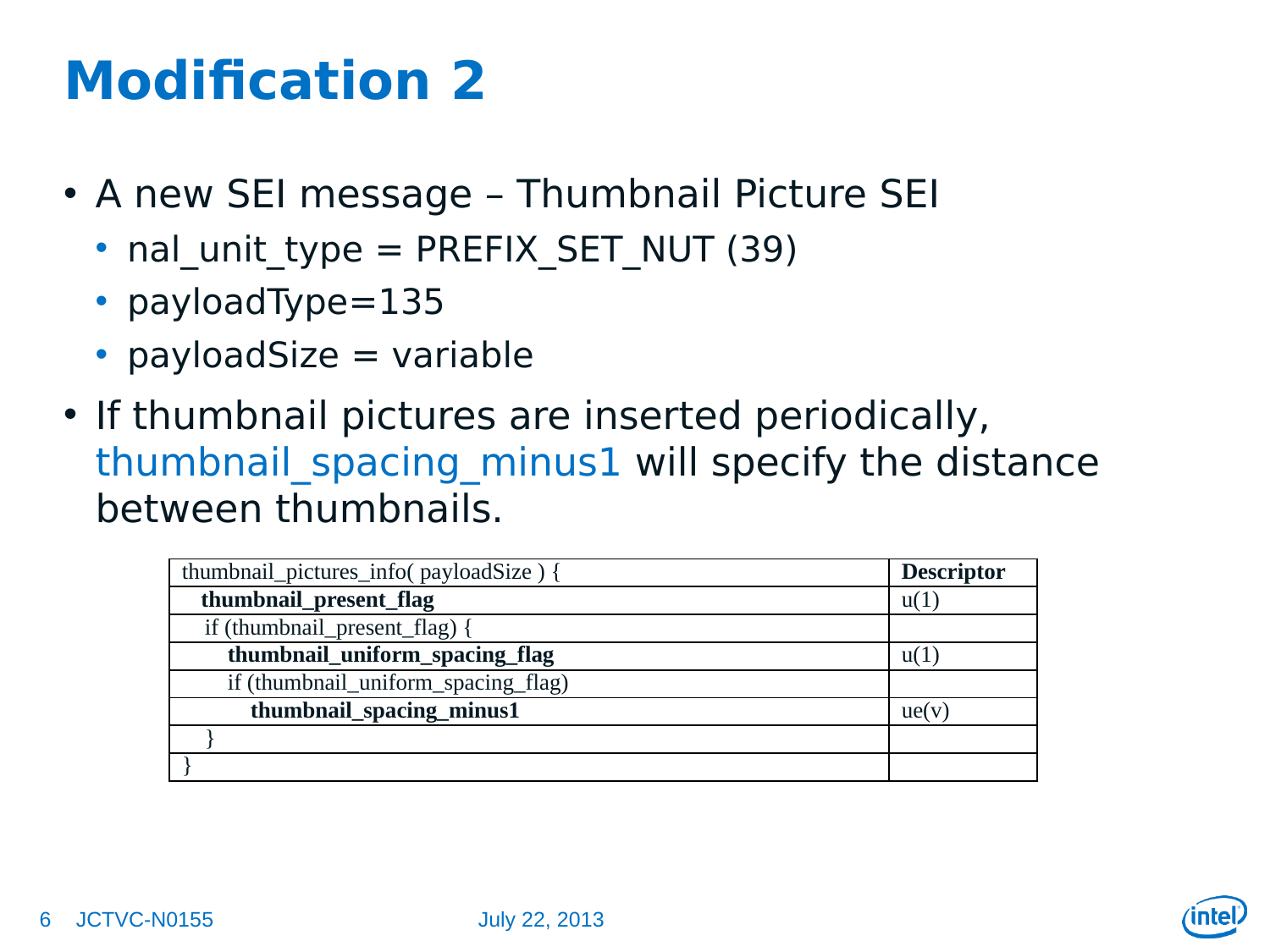

# Modification 2
A new SEI message – Thumbnail Picture SEI
nal_unit_type = PREFIX_SET_NUT (39)
payloadType=135
payloadSize = variable
If thumbnail pictures are inserted periodically, thumbnail_spacing_minus1 will specify the distance between thumbnails.
| thumbnail\_pictures\_info( payloadSize ) { | Descriptor |
| --- | --- |
| thumbnail\_present\_flag | u(1) |
| if (thumbnail\_present\_flag) { |  |
| thumbnail\_uniform\_spacing\_flag | u(1) |
| if (thumbnail\_uniform\_spacing\_flag) |  |
| thumbnail\_spacing\_minus1 | ue(v) |
| } |  |
| } |  |
6
JCTVC-N0155
July 22, 2013